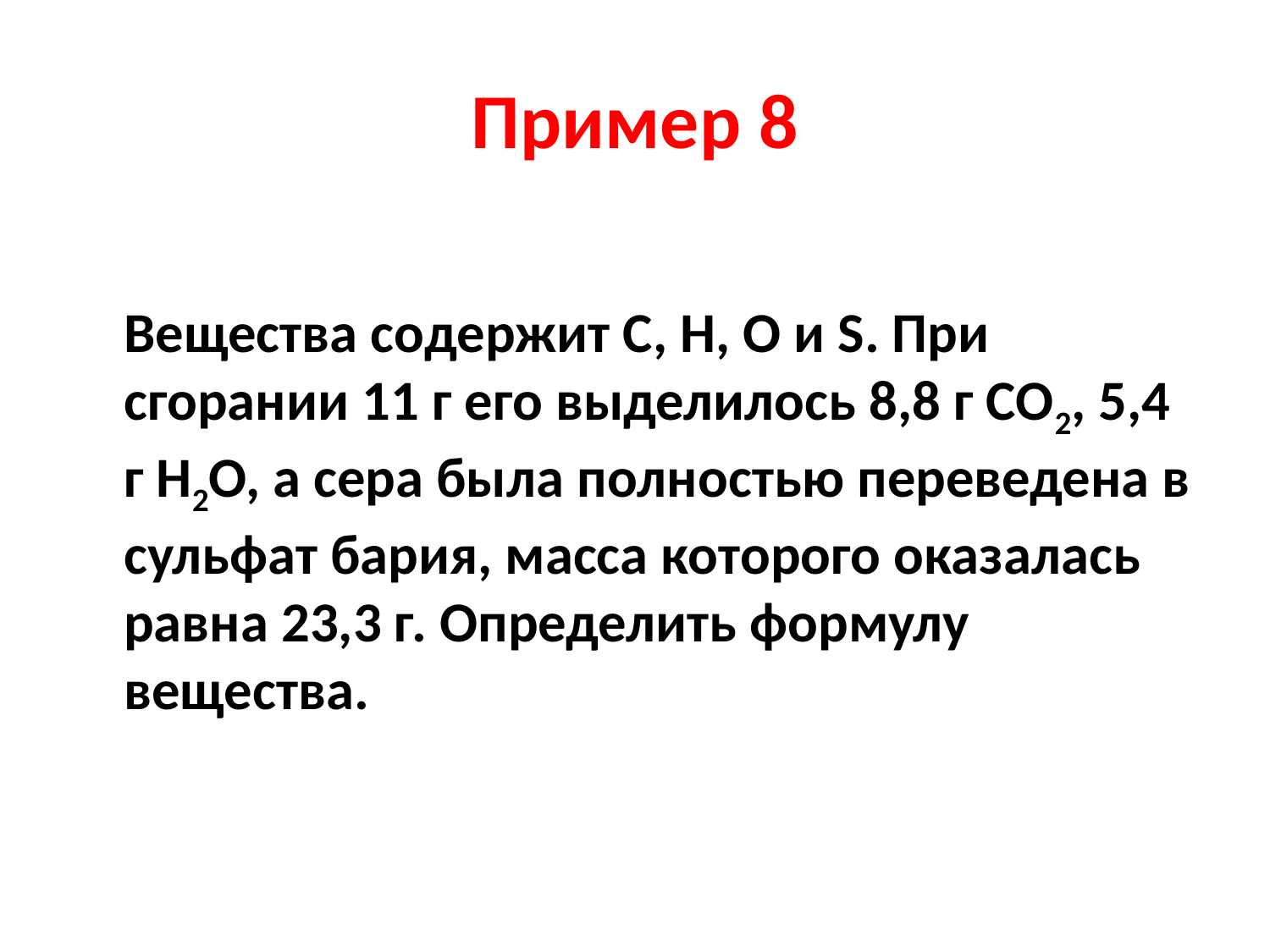

# Пример 8
Вещества содержит С, Н, О и S. При сгорании 11 г его выделилось 8,8 г CO2, 5,4 г Н2О, а сера была полностью переведена в сульфат бария, масса которого оказалась равна 23,3 г. Определить формулу вещества.